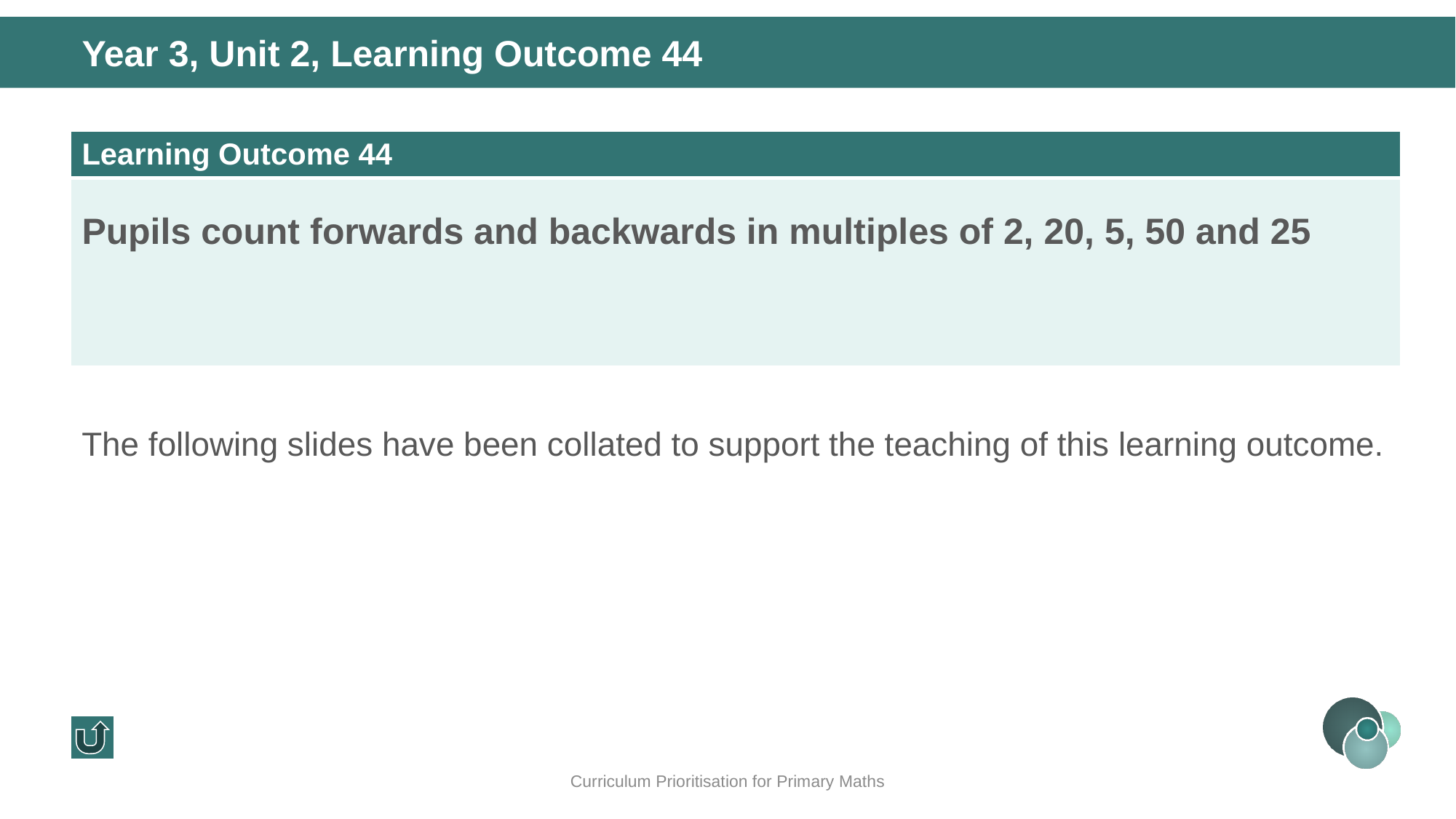

Year 3, Unit 2, Learning Outcome 44
| Learning Outcome 44 |
| --- |
| Pupils count forwards and backwards in multiples of 2, 20, 5, 50 and 25 |
The following slides have been collated to support the teaching of this learning outcome.

Curriculum Prioritisation for Primary Maths